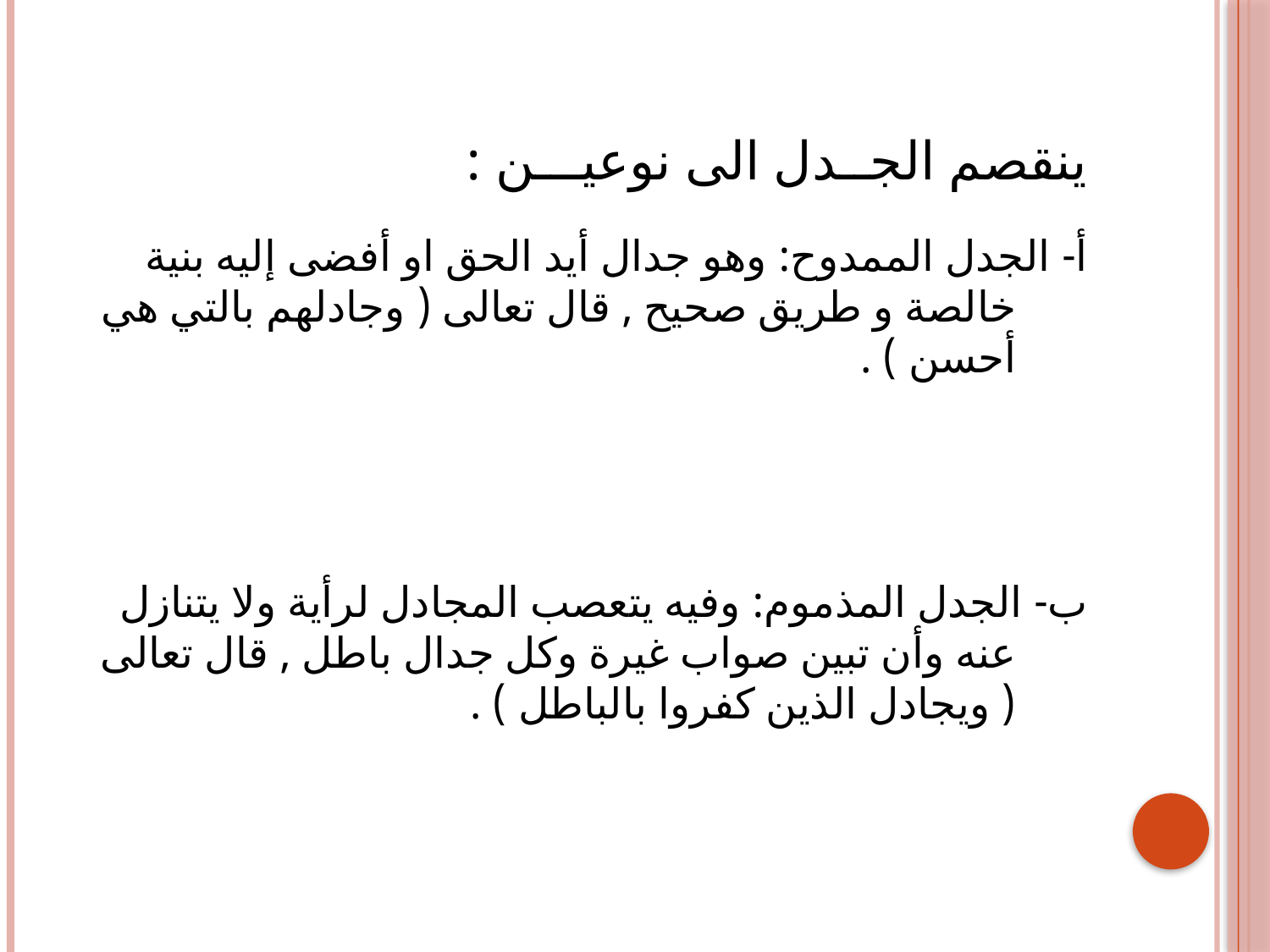

# ينقصم الجــدل الى نوعيـــن :
أ- الجدل الممدوح: وهو جدال أيد الحق او أفضى إليه بنية خالصة و طريق صحيح , قال تعالى ( وجادلهم بالتي هي أحسن ) .

ب- الجدل المذموم: وفيه يتعصب المجادل لرأية ولا يتنازل عنه وأن تبين صواب غيرة وكل جدال باطل , قال تعالى ( ويجادل الذين كفروا بالباطل ) .